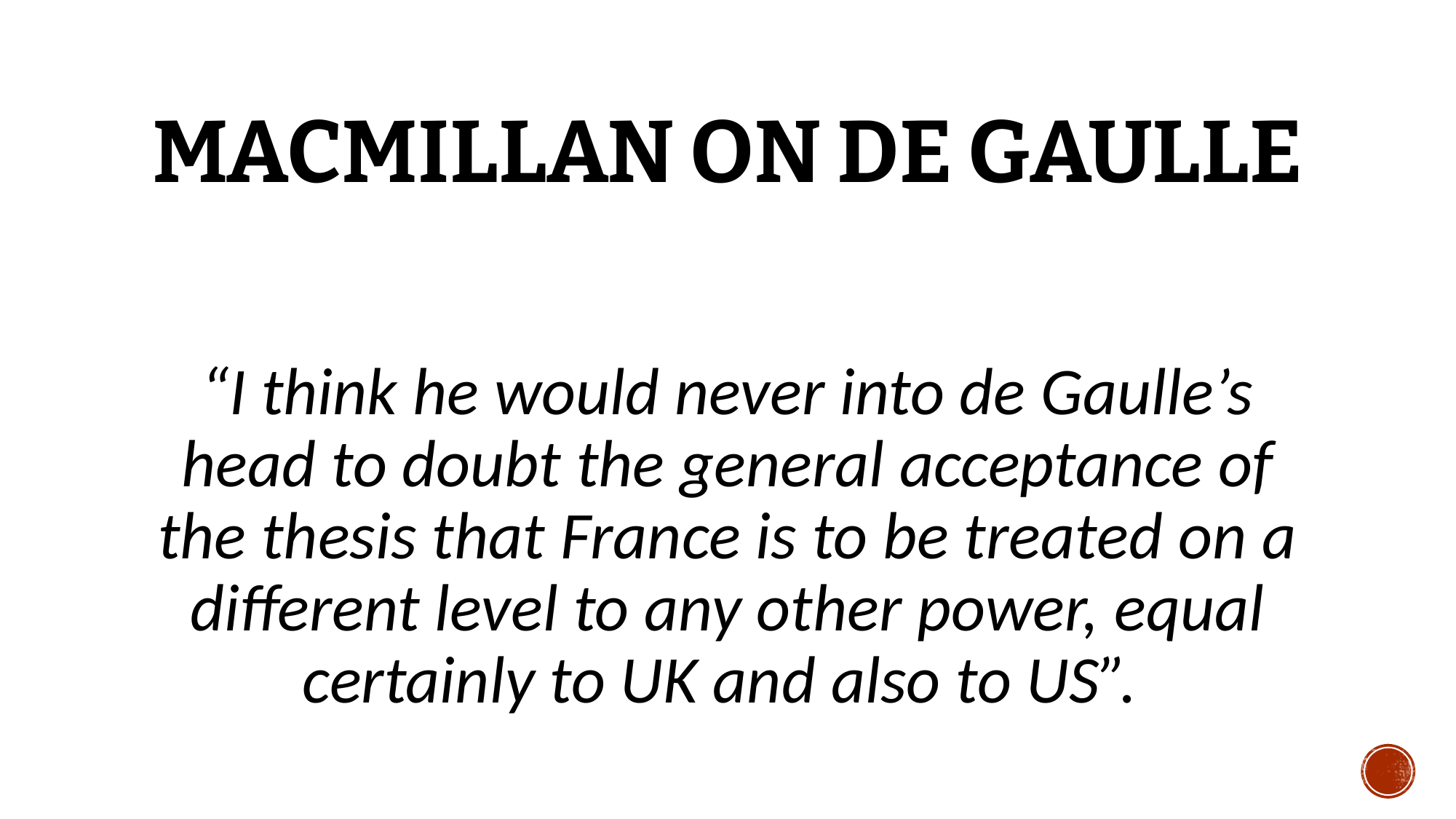

# MACMILLAN ON DE GAULLE

“I think he would never into de Gaulle’s head to doubt the general acceptance of the thesis that France is to be treated on a different level to any other power, equal certainly to UK and also to US”.